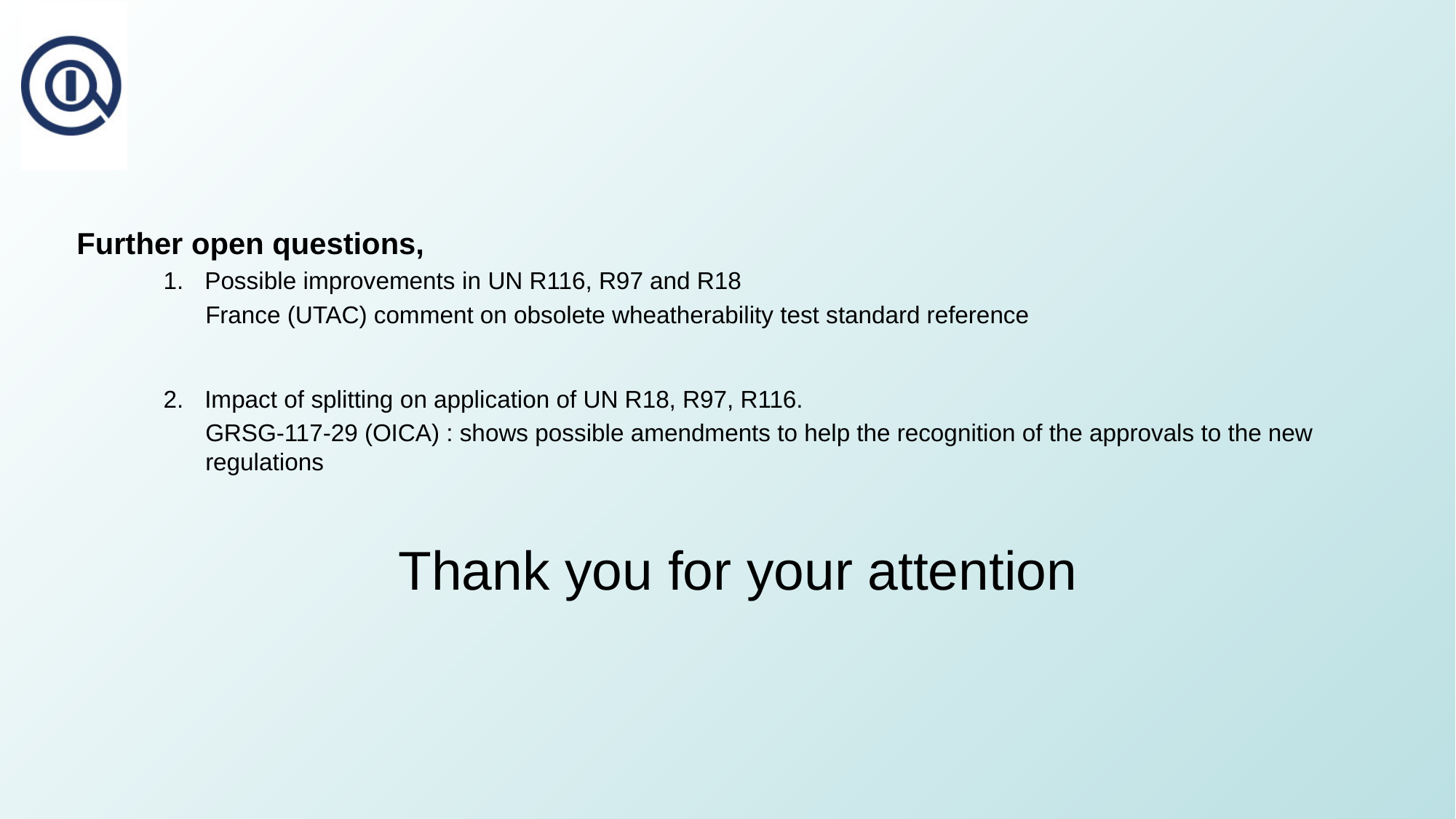

Further open questions,
Possible improvements in UN R116, R97 and R18
France (UTAC) comment on obsolete wheatherability test standard reference

Impact of splitting on application of UN R18, R97, R116.
GRSG-117-29 (OICA) : shows possible amendments to help the recognition of the approvals to the new regulations

# Thank you for your attention